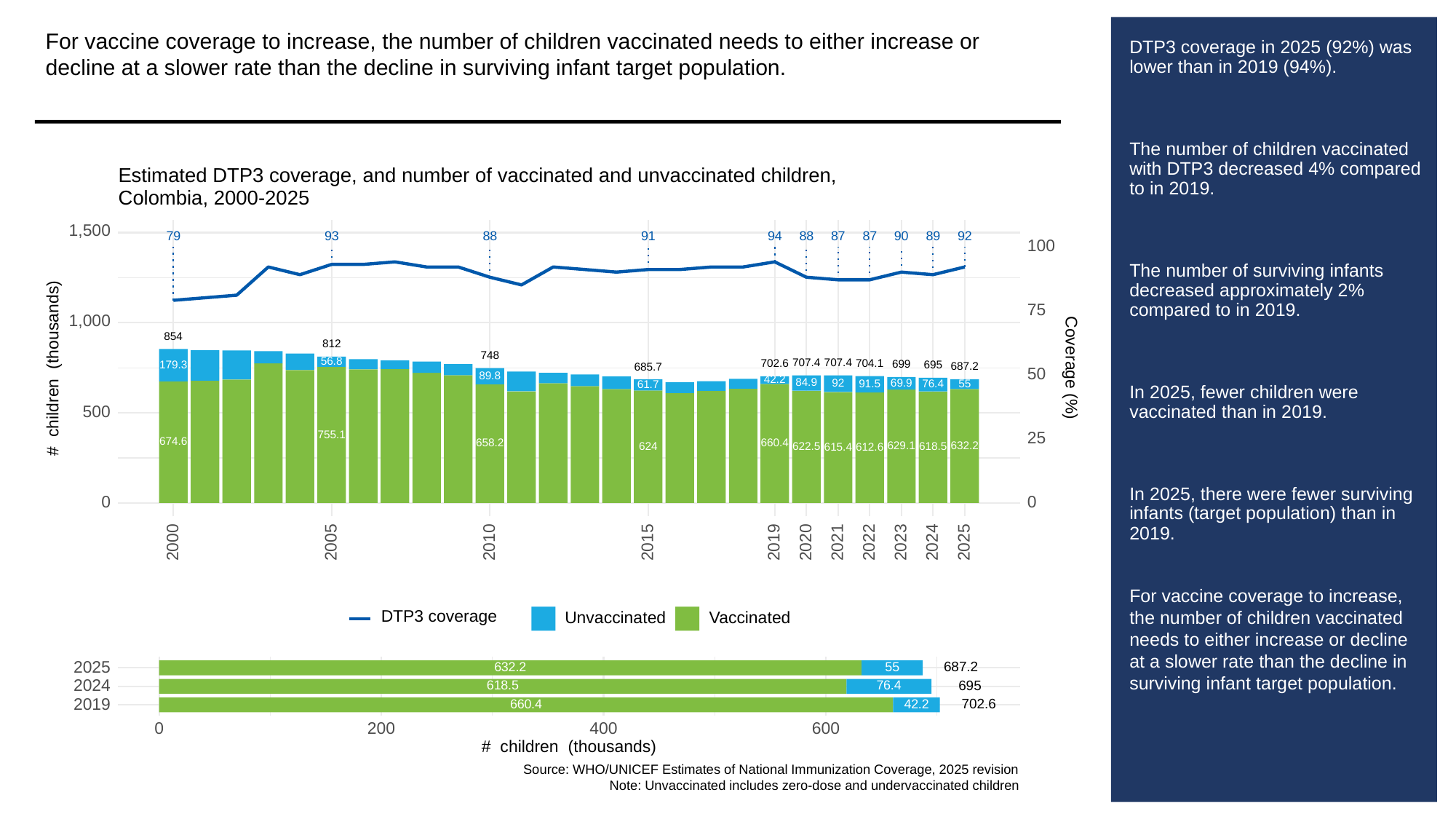

For vaccine coverage to increase, the number of children vaccinated needs to either increase or decline at a slower rate than the decline in surviving infant target population.
# DTP3 coverage in 2025 (92%) was lower than in 2019 (94%).

The number of children vaccinated with DTP3 decreased 4% compared to in 2019.

The number of surviving infants decreased approximately 2% compared to in 2019.

In 2025, fewer children were vaccinated than in 2019.

In 2025, there were fewer surviving infants (target population) than in 2019.

For vaccine coverage to increase, the number of children vaccinated needs to either increase or decline at a slower rate than the decline in surviving infant target population.

Estimated DTP3 coverage, and number of vaccinated and unvaccinated children,
Colombia, 2000-2025

1,500
93
79
88
91
94
88
87
87
90
89
92

100

75
1,000

854
812

748

56.8
707.4
707.4

704.1
702.6
#  children  (thousands)
Coverage (%)

699
179.3
695

687.2
685.7

50

89.8

42.2

84.9
69.9

92
55
91.5
76.4
61.7

500

755.1
25
674.6
660.4
658.2
632.2
629.1
624
622.5
618.5
615.4
612.6

0
0

2023
2000
2005
2010
2015
2019
2020
2021
2022
2024
2025

DTP3 coverage
Unvaccinated
Vaccinated

2025
687.2
632.2
55

2024
695
618.5
76.4

2019
702.6
660.4
42.2

0
200
400
600
#  children  (thousands)
Source: WHO/UNICEF Estimates of National Immunization Coverage, 2025 revision
Note: Unvaccinated includes zero-dose and undervaccinated children